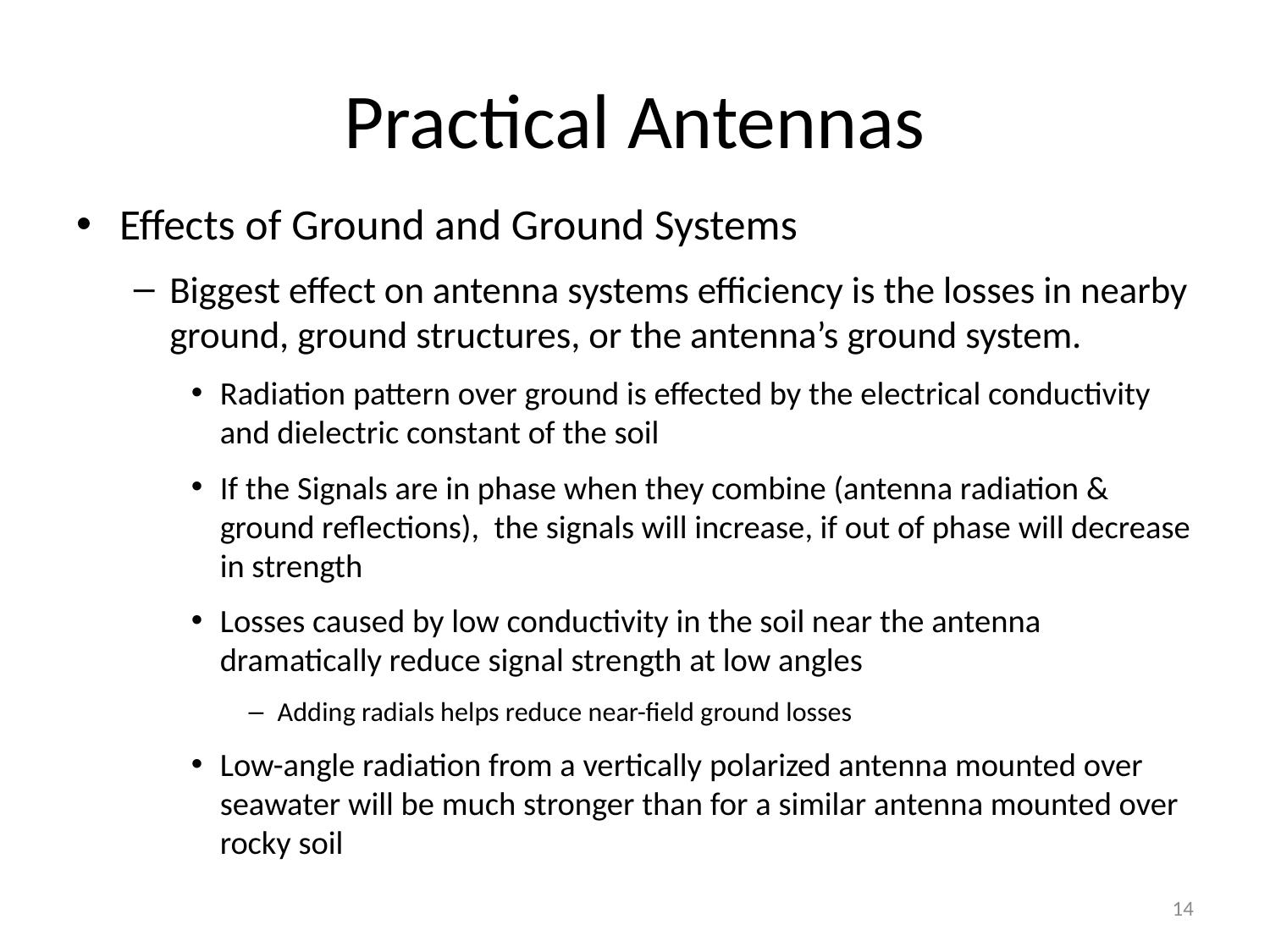

# Practical Antennas
Effects of Ground and Ground Systems
Biggest effect on antenna systems efficiency is the losses in nearby ground, ground structures, or the antenna’s ground system.
Radiation pattern over ground is effected by the electrical conductivity and dielectric constant of the soil
If the Signals are in phase when they combine (antenna radiation & ground reflections),  the signals will increase, if out of phase will decrease in strength
Losses caused by low conductivity in the soil near the antenna dramatically reduce signal strength at low angles
Adding radials helps reduce near-field ground losses
Low-angle radiation from a vertically polarized antenna mounted over seawater will be much stronger than for a similar antenna mounted over rocky soil
14